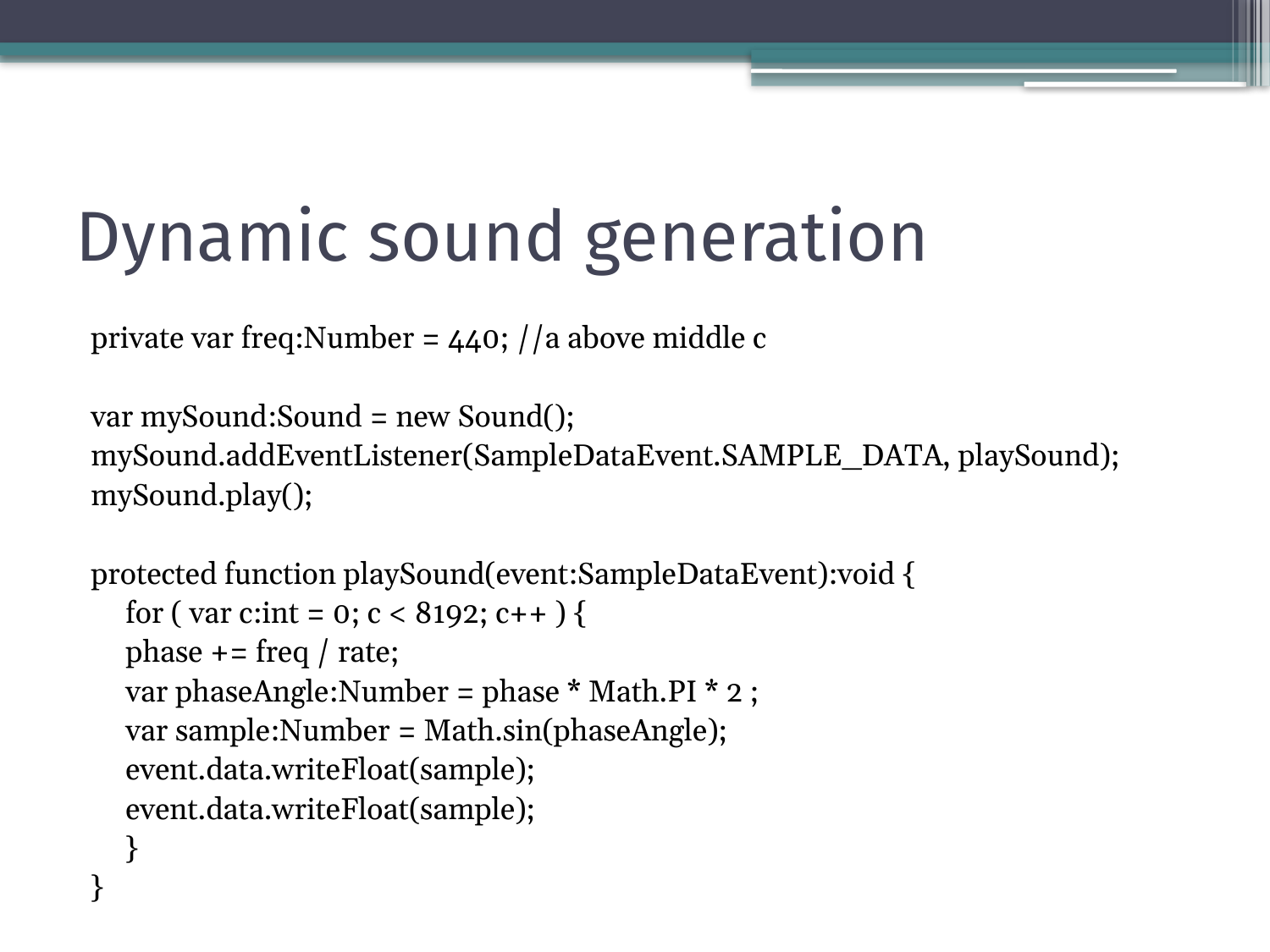

# Dynamic sound generation
private var freq:Number = 440; //a above middle c

var mySound:Sound = new Sound();
mySound.addEventListener(SampleDataEvent.SAMPLE_DATA, playSound);
mySound.play();

protected function playSound(event:SampleDataEvent):void {
	for ( var c:int = 0; c < 8192; c++ ) {
		phase += freq / rate;
		var phaseAngle:Number = phase * Math.PI * 2 ;
		var sample:Number = Math.sin(phaseAngle);
		event.data.writeFloat(sample);
		event.data.writeFloat(sample);
	}
}